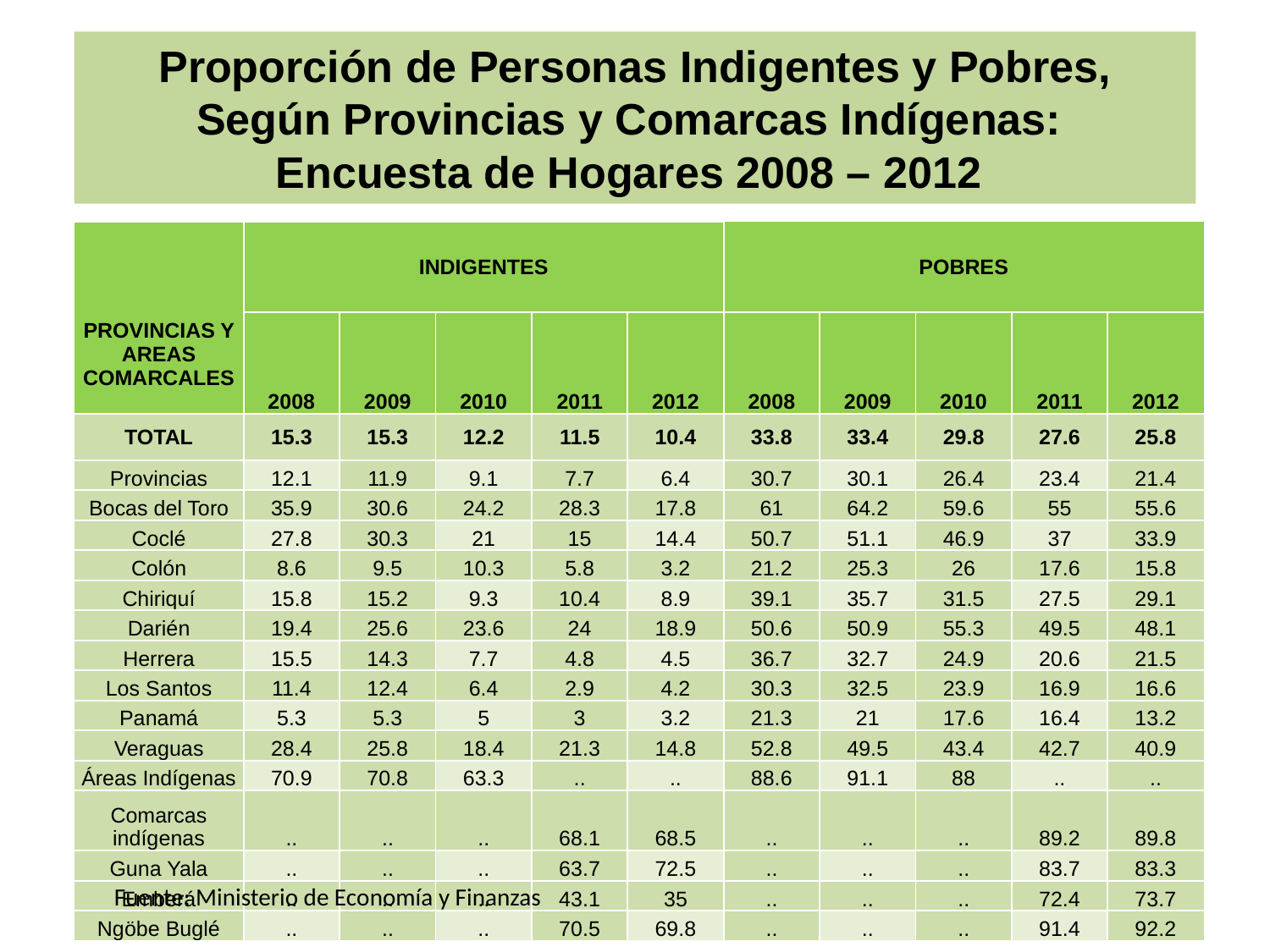

Proporción de Personas Indigentes y Pobres, Según Provincias y Comarcas Indígenas:
Encuesta de Hogares 2008 – 2012
| PROVINCIAS Y AREAS COMARCALES | INDIGENTES |  |  |  |  | POBRES |  |  |  |  |
| --- | --- | --- | --- | --- | --- | --- | --- | --- | --- | --- |
|  | 2008 | 2009 | 2010 | 2011 | 2012 | 2008 | 2009 | 2010 | 2011 | 2012 |
| TOTAL | 15.3 | 15.3 | 12.2 | 11.5 | 10.4 | 33.8 | 33.4 | 29.8 | 27.6 | 25.8 |
| Provincias | 12.1 | 11.9 | 9.1 | 7.7 | 6.4 | 30.7 | 30.1 | 26.4 | 23.4 | 21.4 |
| Bocas del Toro | 35.9 | 30.6 | 24.2 | 28.3 | 17.8 | 61 | 64.2 | 59.6 | 55 | 55.6 |
| Coclé | 27.8 | 30.3 | 21 | 15 | 14.4 | 50.7 | 51.1 | 46.9 | 37 | 33.9 |
| Colón | 8.6 | 9.5 | 10.3 | 5.8 | 3.2 | 21.2 | 25.3 | 26 | 17.6 | 15.8 |
| Chiriquí | 15.8 | 15.2 | 9.3 | 10.4 | 8.9 | 39.1 | 35.7 | 31.5 | 27.5 | 29.1 |
| Darién | 19.4 | 25.6 | 23.6 | 24 | 18.9 | 50.6 | 50.9 | 55.3 | 49.5 | 48.1 |
| Herrera | 15.5 | 14.3 | 7.7 | 4.8 | 4.5 | 36.7 | 32.7 | 24.9 | 20.6 | 21.5 |
| Los Santos | 11.4 | 12.4 | 6.4 | 2.9 | 4.2 | 30.3 | 32.5 | 23.9 | 16.9 | 16.6 |
| Panamá | 5.3 | 5.3 | 5 | 3 | 3.2 | 21.3 | 21 | 17.6 | 16.4 | 13.2 |
| Veraguas | 28.4 | 25.8 | 18.4 | 21.3 | 14.8 | 52.8 | 49.5 | 43.4 | 42.7 | 40.9 |
| Áreas Indígenas | 70.9 | 70.8 | 63.3 | .. | .. | 88.6 | 91.1 | 88 | .. | .. |
| Comarcas indígenas | .. | .. | .. | 68.1 | 68.5 | .. | .. | .. | 89.2 | 89.8 |
| Guna Yala | .. | .. | .. | 63.7 | 72.5 | .. | .. | .. | 83.7 | 83.3 |
| Emberá | .. | .. | .. | 43.1 | 35 | .. | .. | .. | 72.4 | 73.7 |
| Ngöbe Buglé | .. | .. | .. | 70.5 | 69.8 | .. | .. | .. | 91.4 | 92.2 |
Fuente: Ministerio de Economía y Finanzas